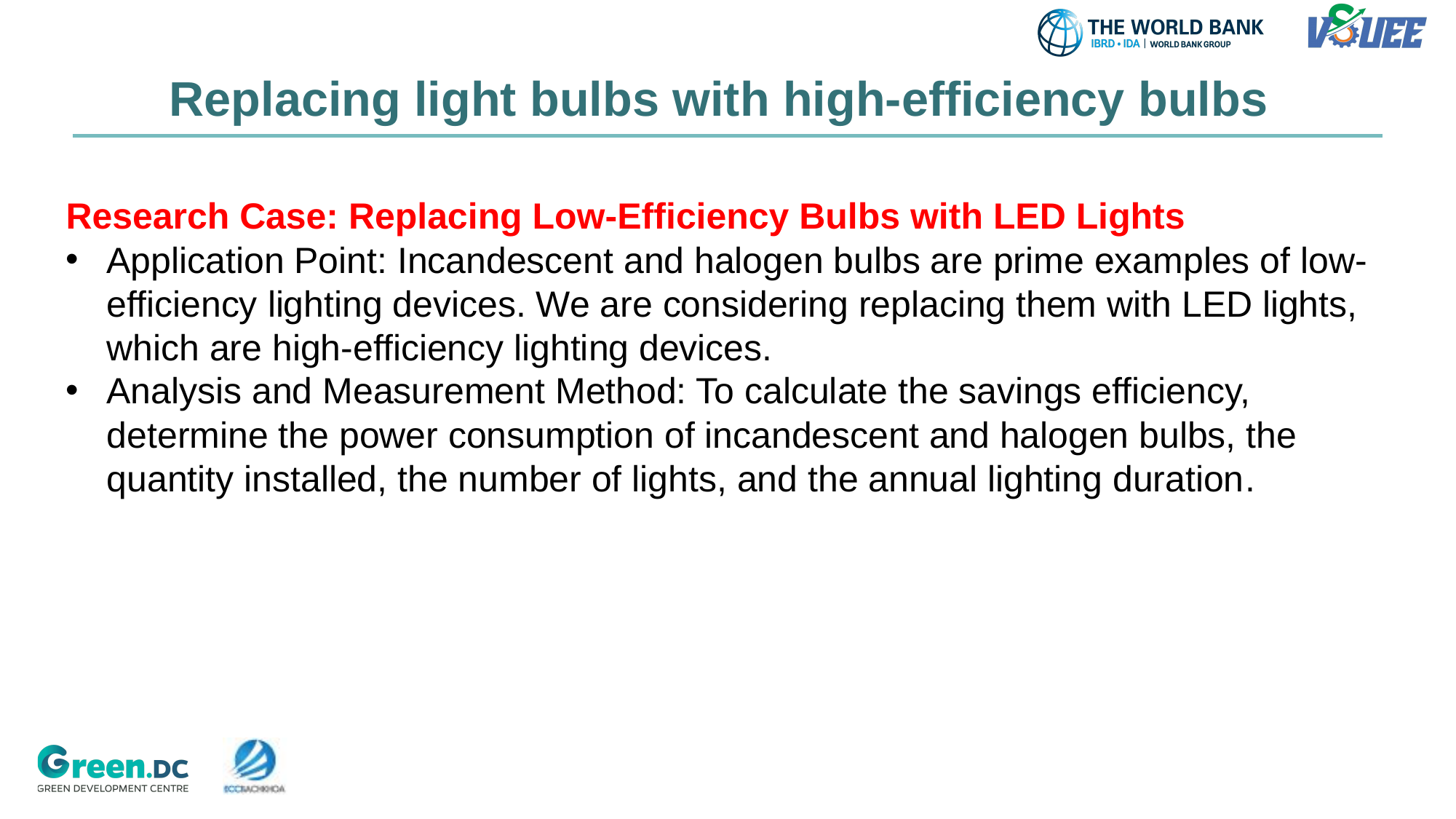

# Replacing light bulbs with high-efficiency bulbs
Research Case: Replacing Low-Efficiency Bulbs with LED Lights
Application Point: Incandescent and halogen bulbs are prime examples of low-efficiency lighting devices. We are considering replacing them with LED lights, which are high-efficiency lighting devices.
Analysis and Measurement Method: To calculate the savings efficiency, determine the power consumption of incandescent and halogen bulbs, the quantity installed, the number of lights, and the annual lighting duration.